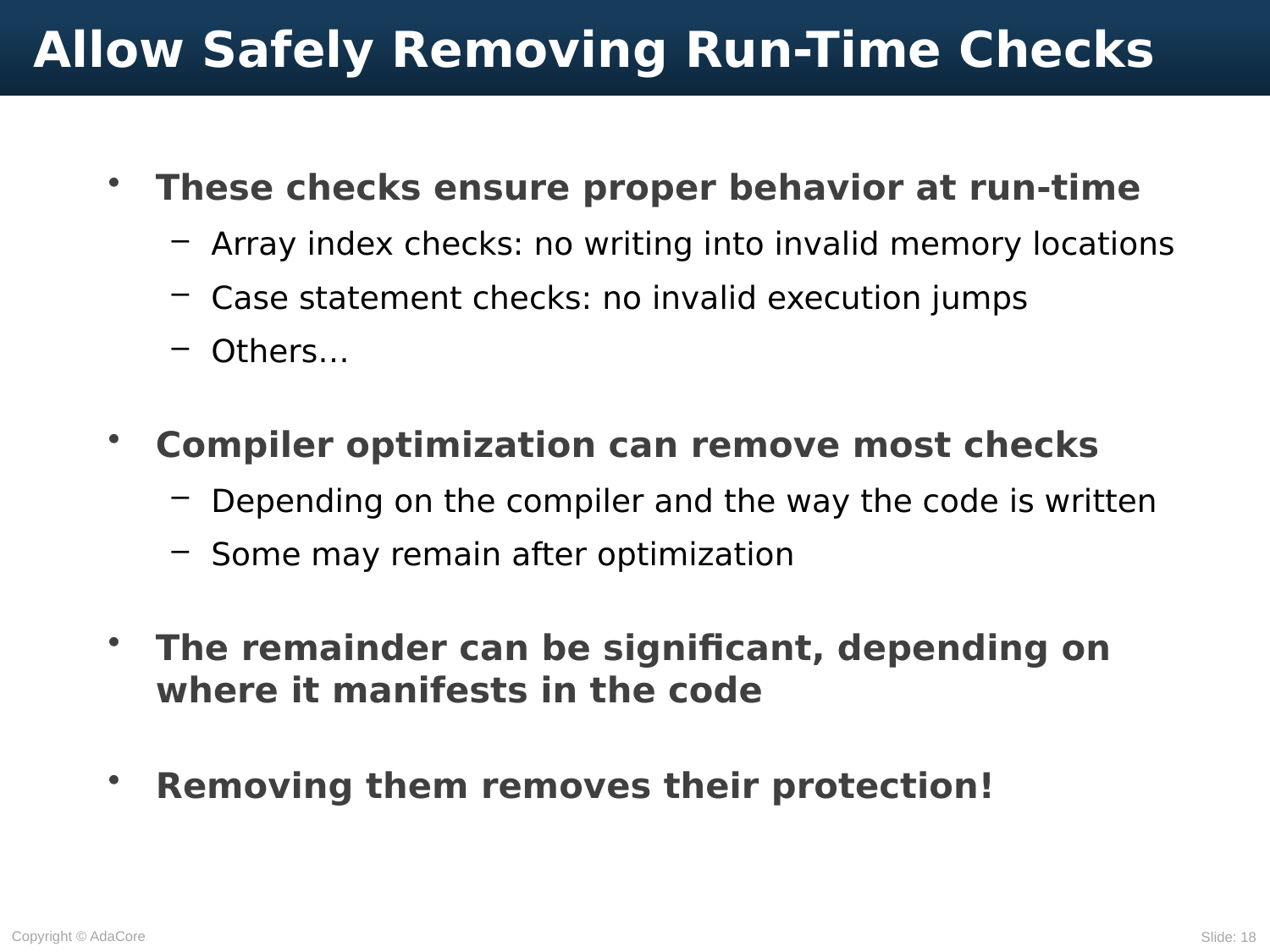

# Allow Safely Removing Run-Time Checks
These checks ensure proper behavior at run-time
Array index checks: no writing into invalid memory locations
Case statement checks: no invalid execution jumps
Others…
Compiler optimization can remove most checks
Depending on the compiler and the way the code is written
Some may remain after optimization
The remainder can be significant, depending on where it manifests in the code
Removing them removes their protection!